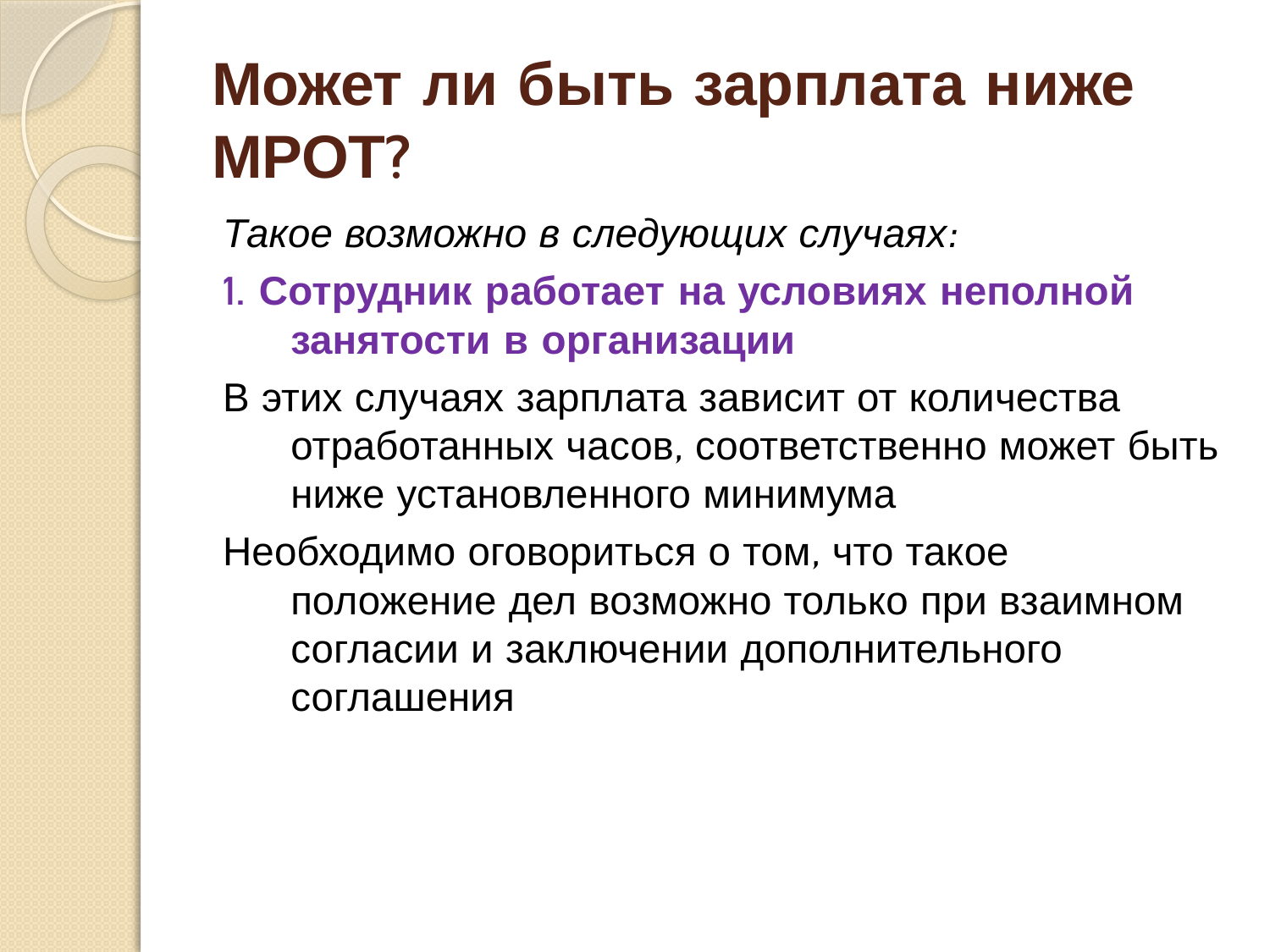

# Может ли быть зарплата ниже МРОТ?
Такое возможно в следующих случаях:
1. Сотрудник работает на условиях неполной занятости в организации
В этих случаях зарплата зависит от количества отработанных часов, соответственно может быть ниже установленного минимума
Необходимо оговориться о том, что такое положение дел возможно только при взаимном согласии и заключении дополнительного соглашения